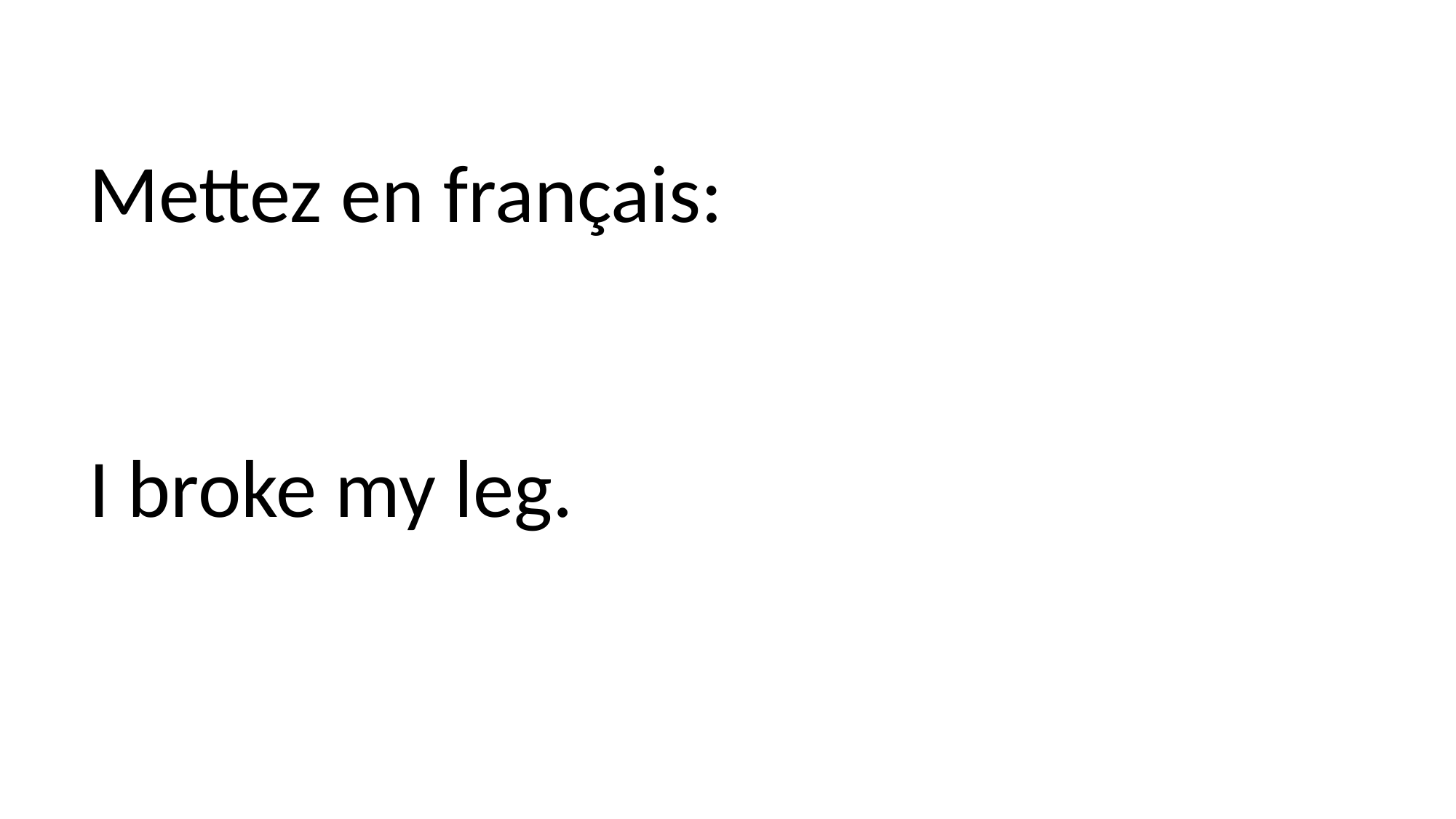

Mettez en français:

I broke my leg.